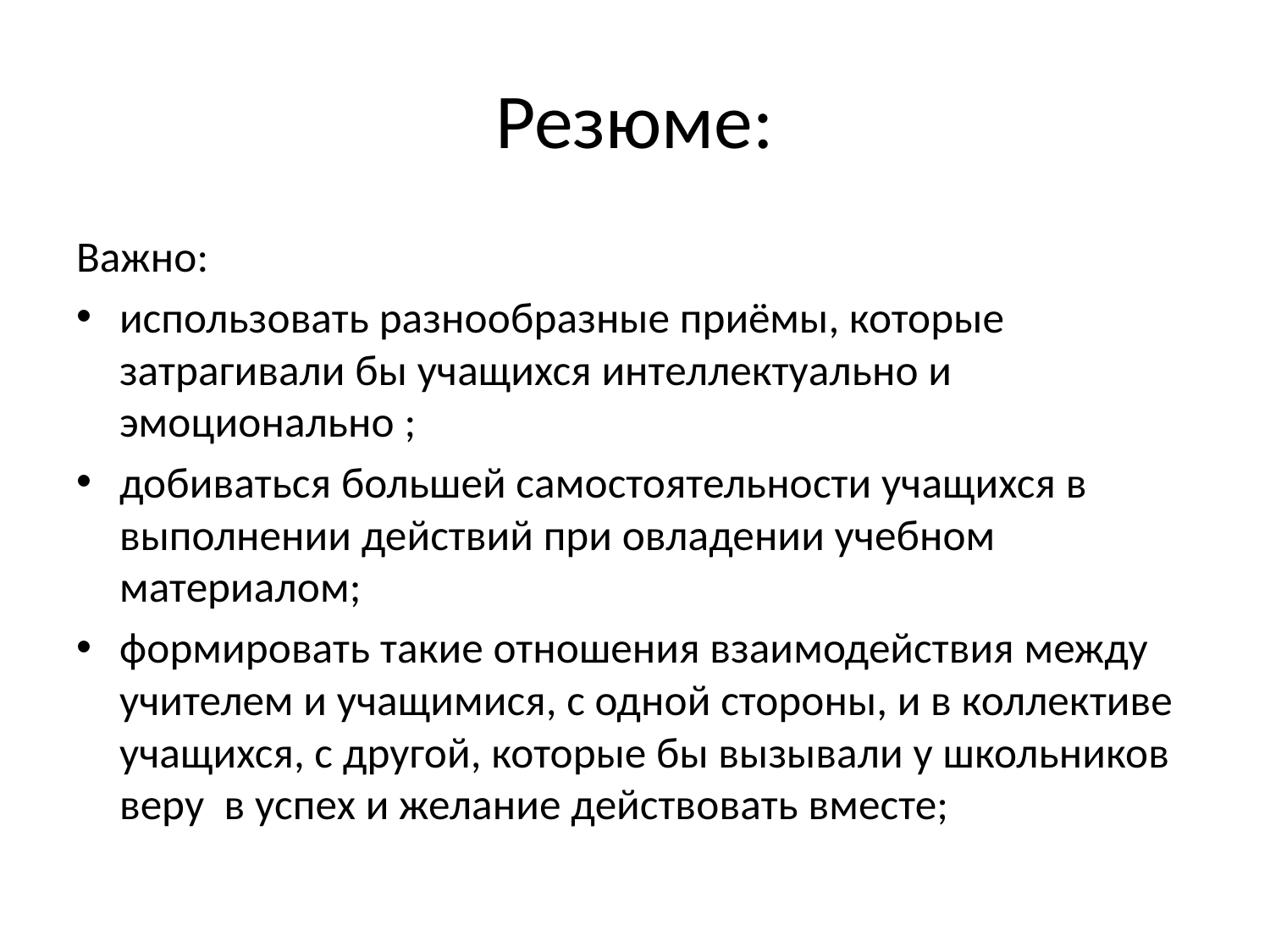

# Резюме:
Важно:
использовать разнообразные приёмы, которые затрагивали бы учащихся интеллектуально и эмоционально ;
добиваться большей самостоятельности учащихся в выполнении действий при овладении учебном материалом;
формировать такие отношения взаимодействия между учителем и учащимися, с одной стороны, и в коллективе учащихся, с другой, которые бы вызывали у школьников веру  в успех и желание действовать вместе;